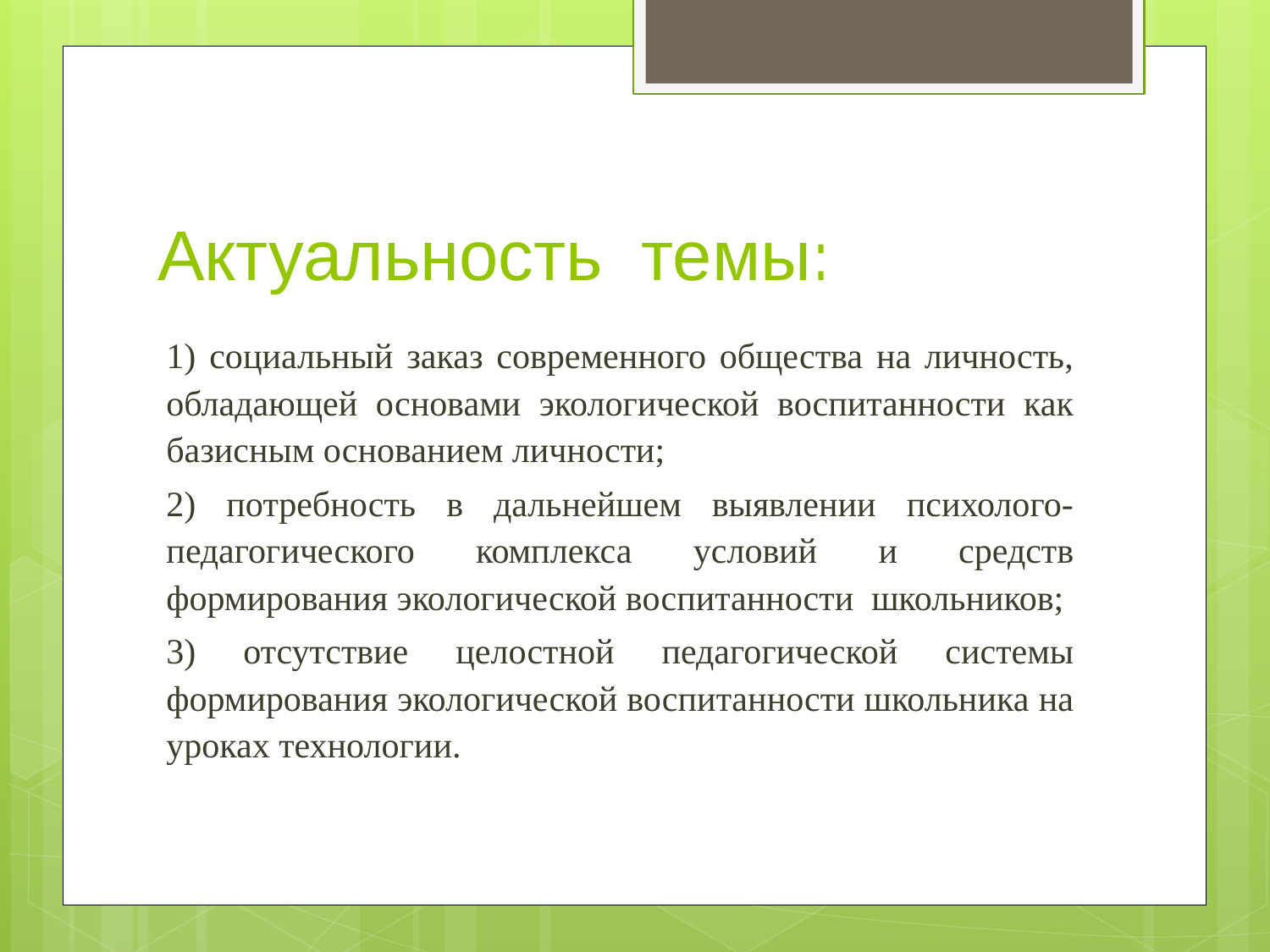

# Актуальность  темы:
1) социальный заказ современного общества на личность, обладающей основами экологической воспитанности как базисным основанием личности;
2) потребность в дальнейшем выявлении психолого-педагогического комплекса условий и средств формирования экологической воспитанности  школьников;
3) отсутствие целостной педагогической системы формирования экологической воспитанности школьника на уроках технологии.